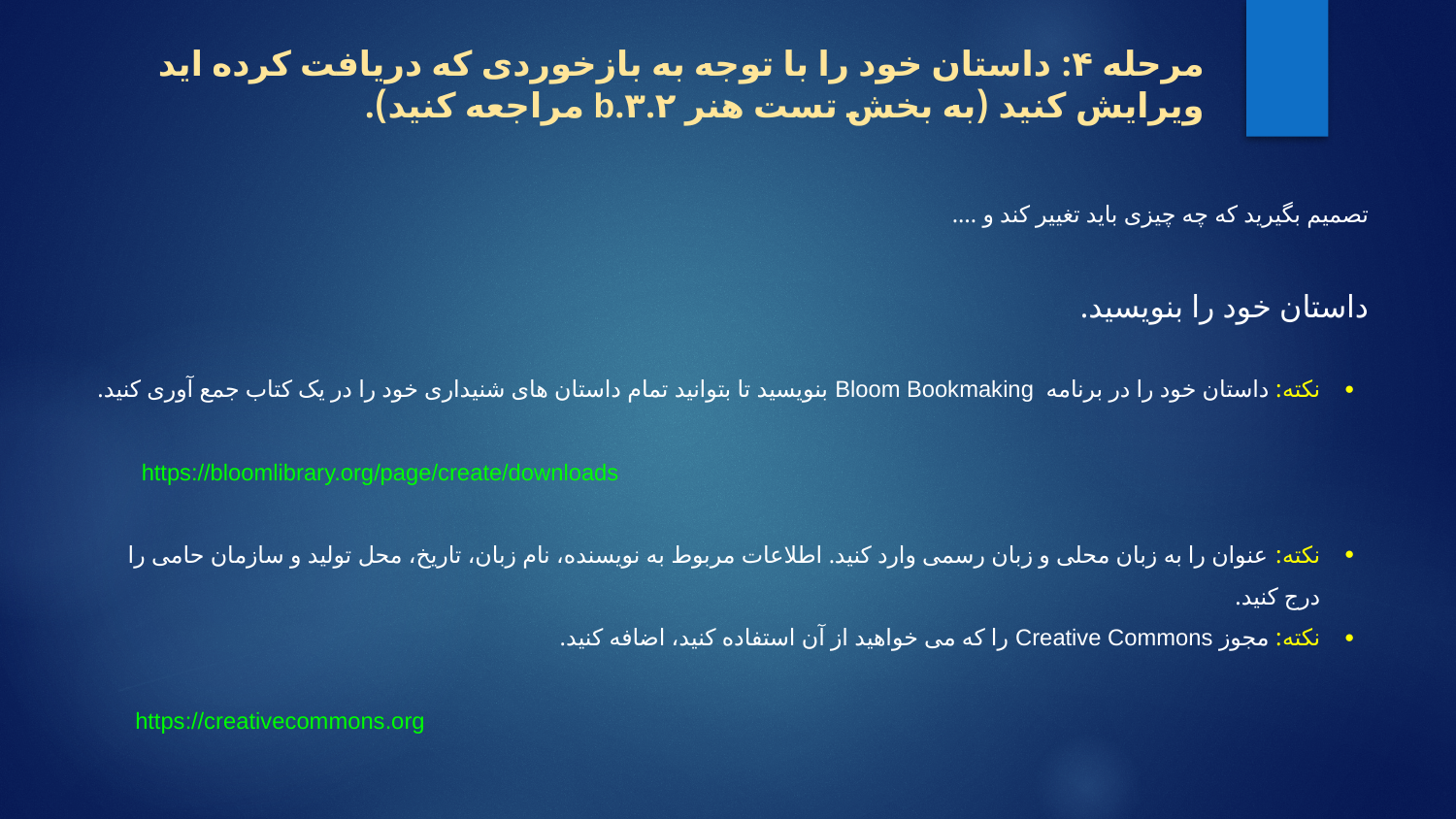

# مرحله ۴: داستان خود را با توجه به بازخوردی که دریافت کرده اید ویرایش کنید (به بخش تست هنر ۳.۲.b مراجعه کنید).

تصمیم بگیرید که چه چیزی باید تغییر کند و ….
داستان خود را بنویسید.
نکته: داستان خود را در برنامه  Bloom Bookmaking بنویسید تا بتوانید تمام داستان های شنیداری خود را در یک کتاب جمع آوری کنید.
 https://bloomlibrary.org/page/create/downloads

نکته: عنوان را به زبان محلی و زبان رسمی وارد کنید. اطلاعات مربوط به نویسنده، نام زبان، تاریخ، محل تولید و سازمان حامی را درج کنید.
نکته: مجوز Creative Commons را که می خواهید از آن استفاده کنید، اضافه کنید.
https://creativecommons.org